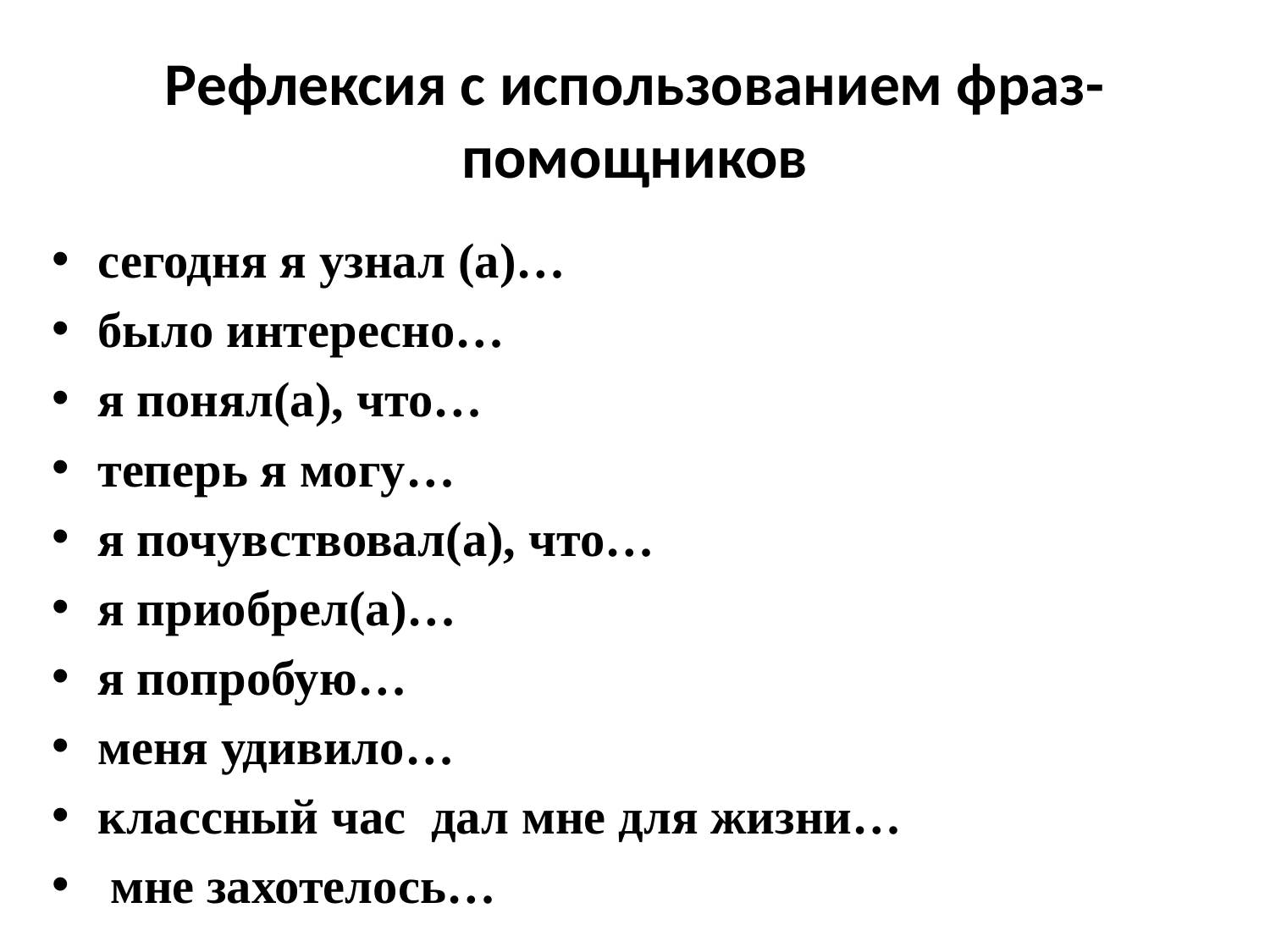

# Рефлексия с использованием фраз- помощников
сегодня я узнал (а)…
было интересно…
я понял(а), что…
теперь я могу…
я почувствовал(а), что…
я приобрел(а)…
я попробую…
меня удивило…
классный час  дал мне для жизни…
 мне захотелось…